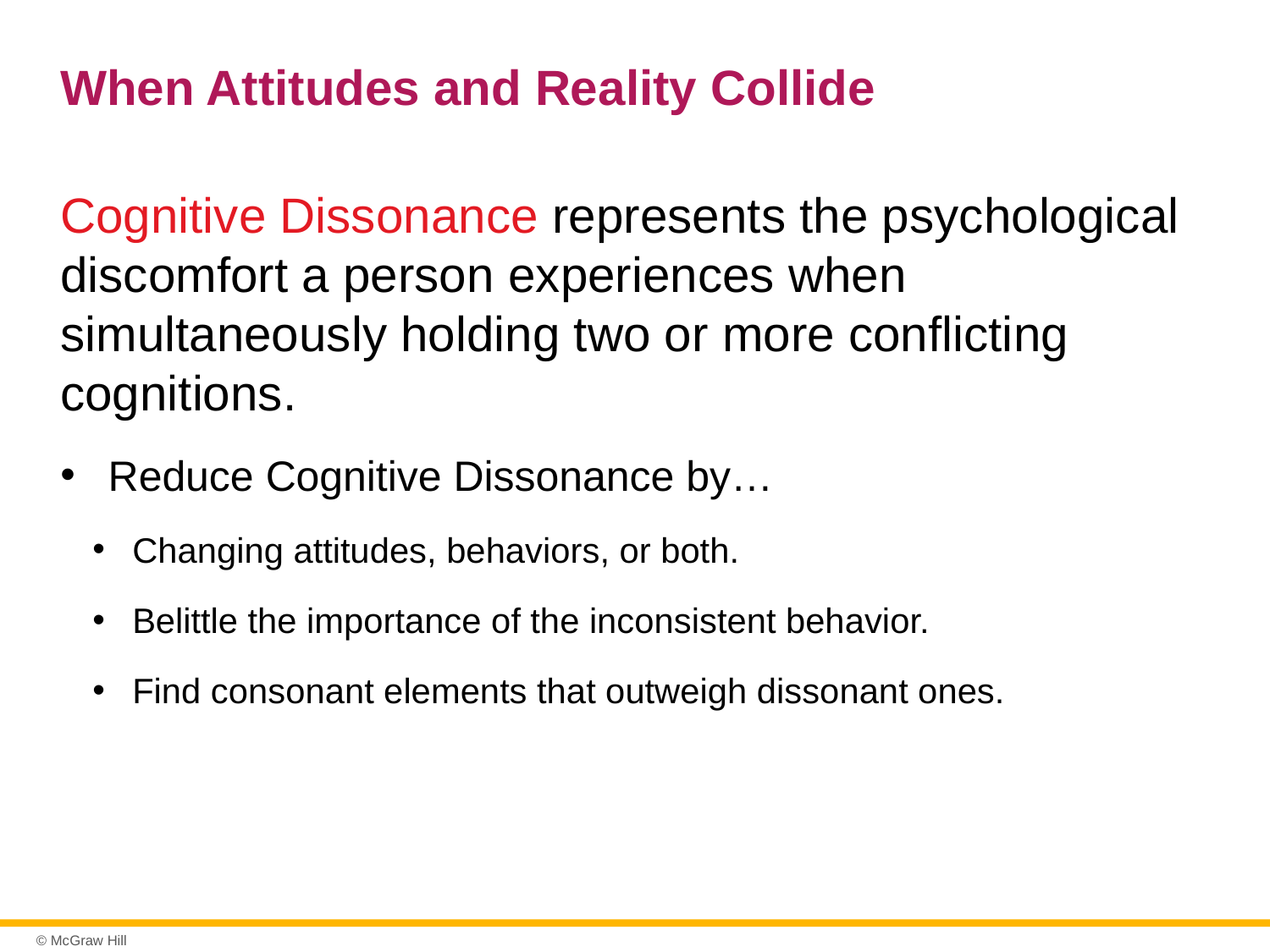

# When Attitudes and Reality Collide
Cognitive Dissonance represents the psychological discomfort a person experiences when simultaneously holding two or more conflicting cognitions.
Reduce Cognitive Dissonance by…
Changing attitudes, behaviors, or both.
Belittle the importance of the inconsistent behavior.
Find consonant elements that outweigh dissonant ones.